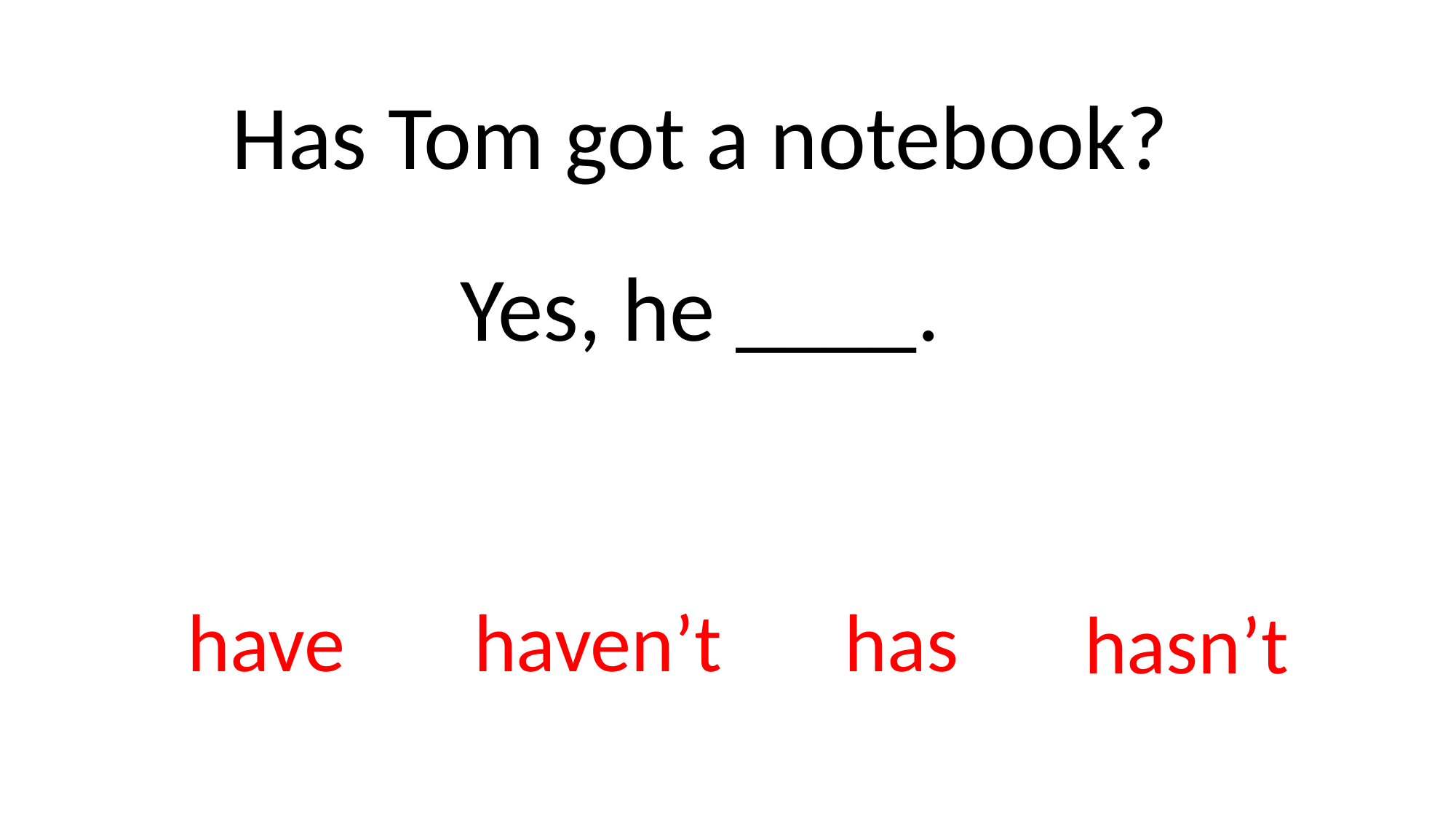

# Has Tom got a notebook?
Yes, he ____.
have
haven’t
has
hasn’t